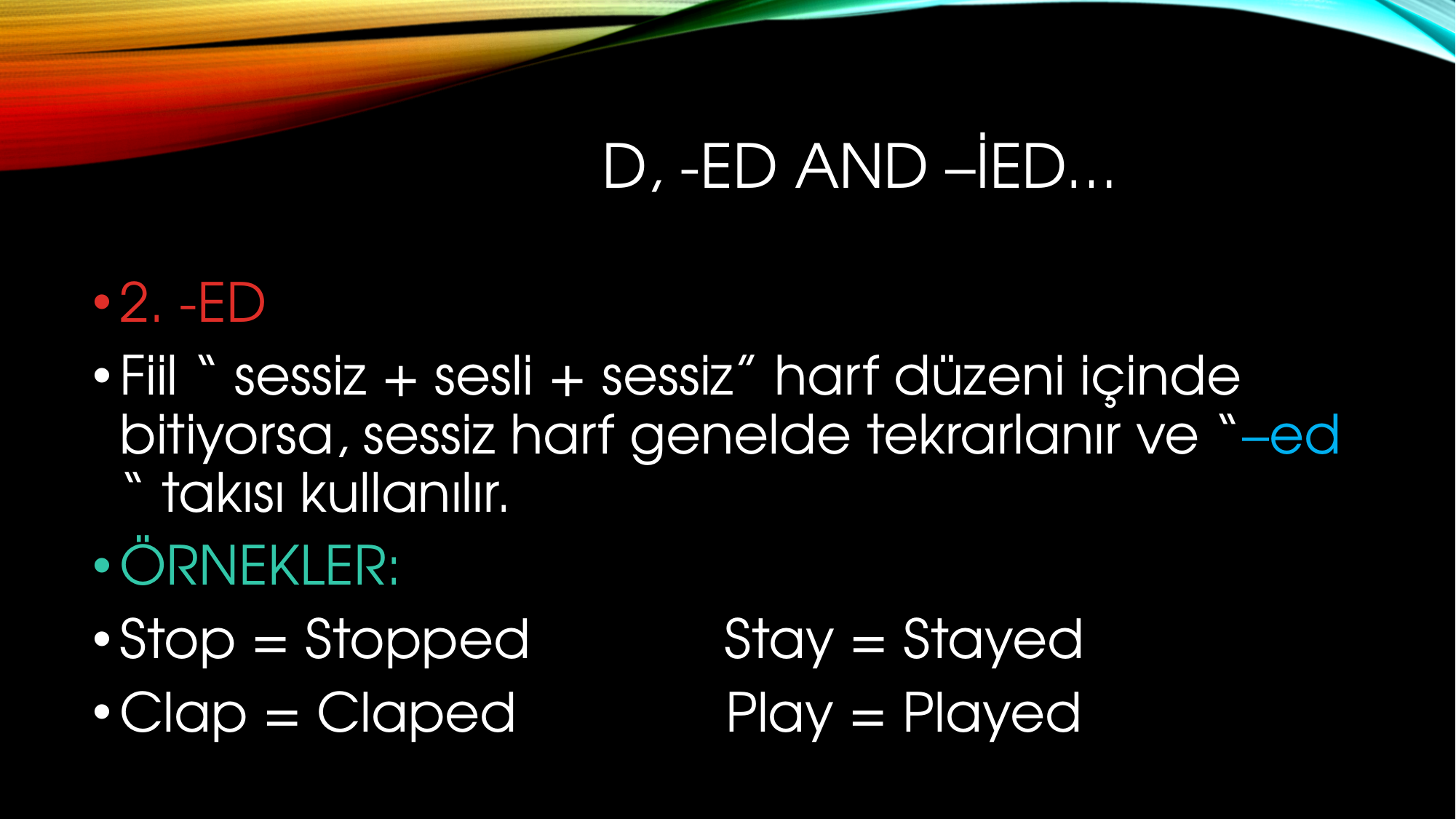

# D, -ED AND –İED…
2. -ED
Fiil “ sessiz + sesli + sessiz” harf düzeni içinde bitiyorsa, sessiz harf genelde tekrarlanır ve “–ed “ takısı kullanılır.
ÖRNEKLER:
Stop = Stopped             Stay = Stayed
Clap = Claped              Play = Played